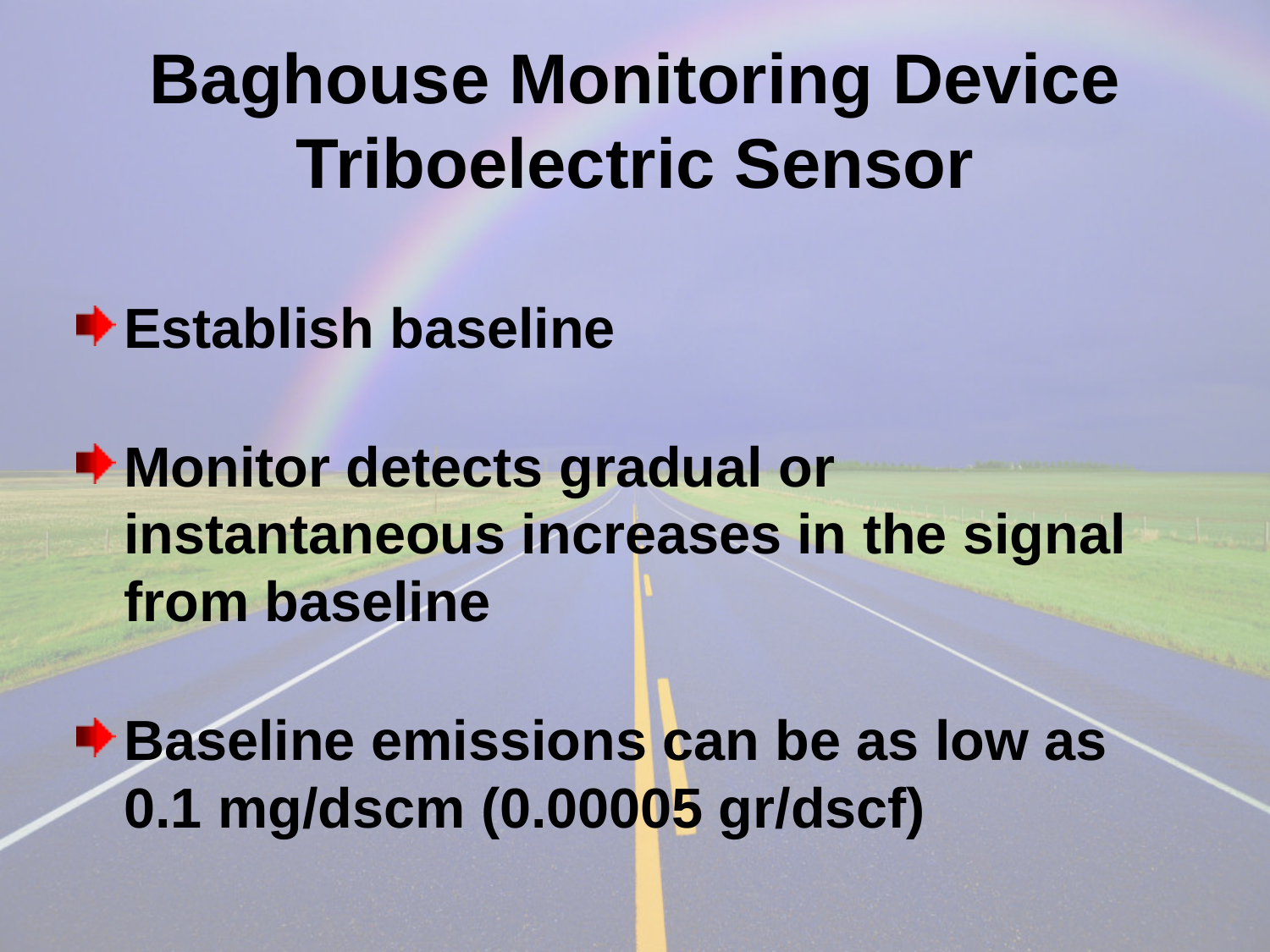

# Baghouse Monitoring Device Triboelectric Sensor
Establish baseline

Monitor detects gradual or instantaneous increases in the signal from baseline

Baseline emissions can be as low as 0.1 mg/dscm (0.00005 gr/dscf)